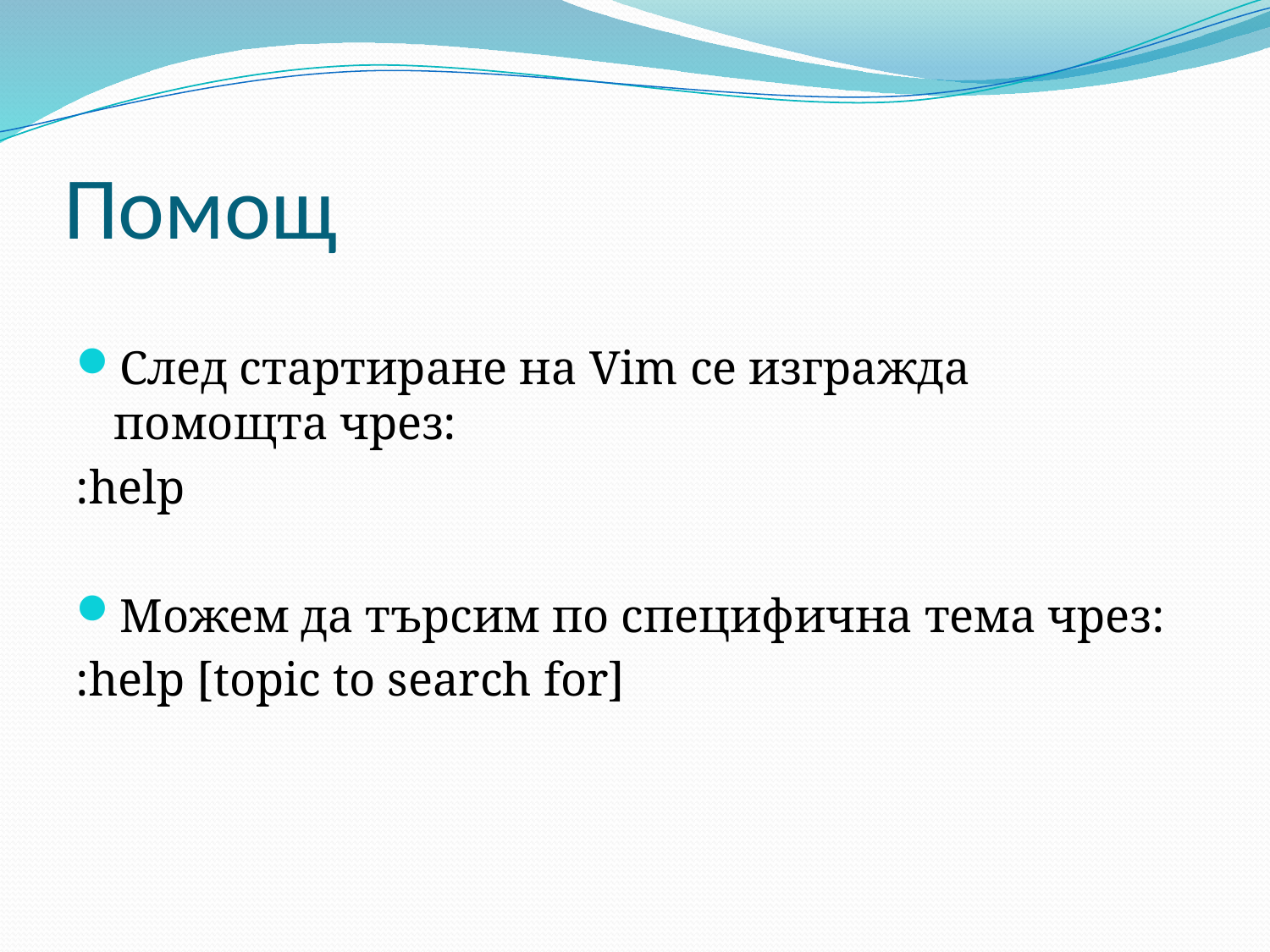

# Помощ

След стартиране на Vim се изгражда помощта чрез:
:help

Можем да търсим по специфична тема чрез:
:help [topic to search for]